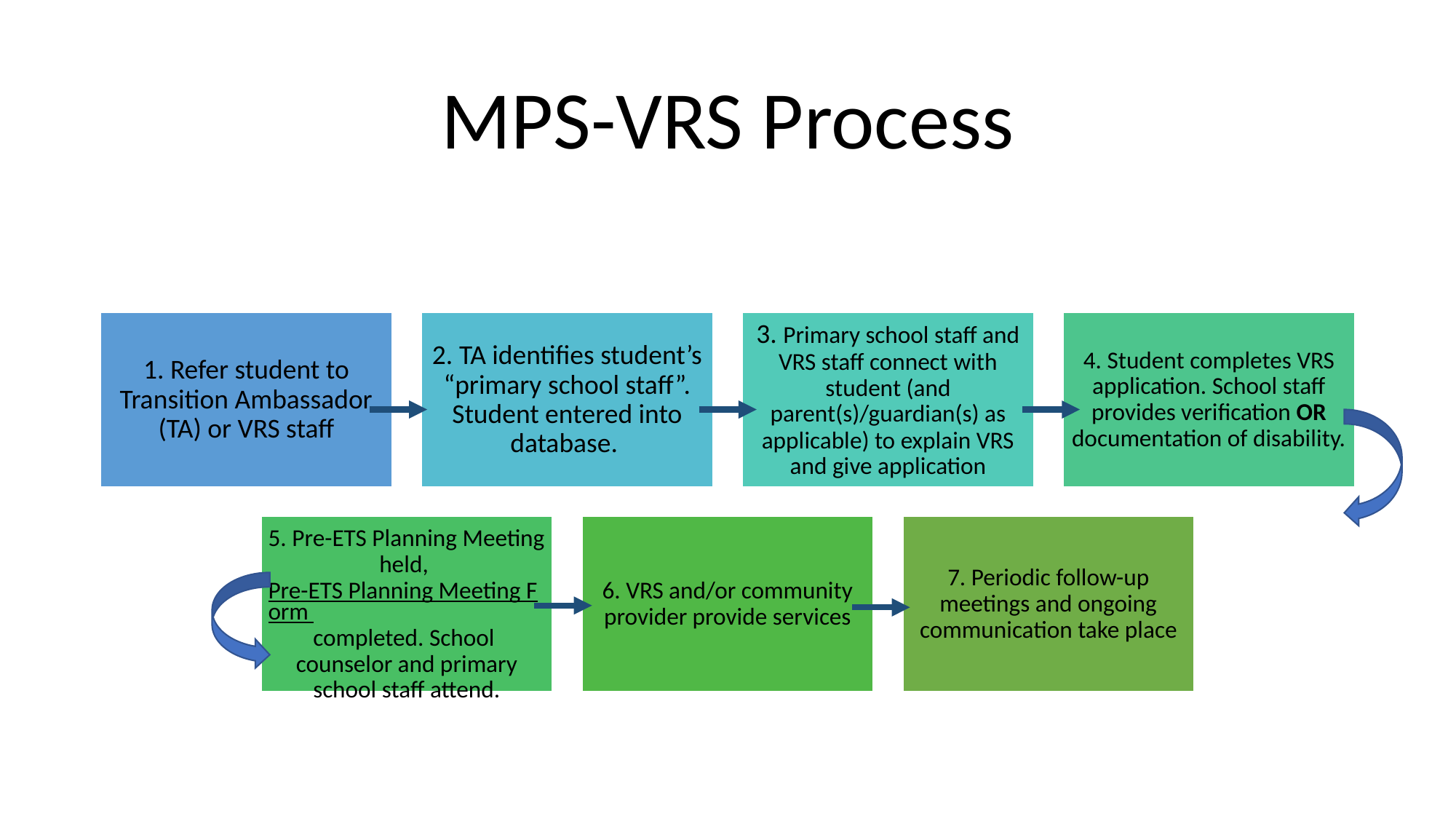

# MPS-VRS Process
1. Refer student to Transition Ambassador (TA) or VRS staff
2. TA identifies student’s “primary school staff”. Student entered into database.
3. Primary school staff and VRS staff connect with student (and parent(s)/guardian(s) as applicable) to explain VRS and give application
4. Student completes VRS application. School staff provides verification OR documentation of disability.
5. Pre-ETS Planning Meeting held, Pre-ETS Planning Meeting Form completed. School  counselor and primary school staff attend.
6. VRS and/or community provider provide services
7. Periodic follow-up meetings and ongoing communication take place